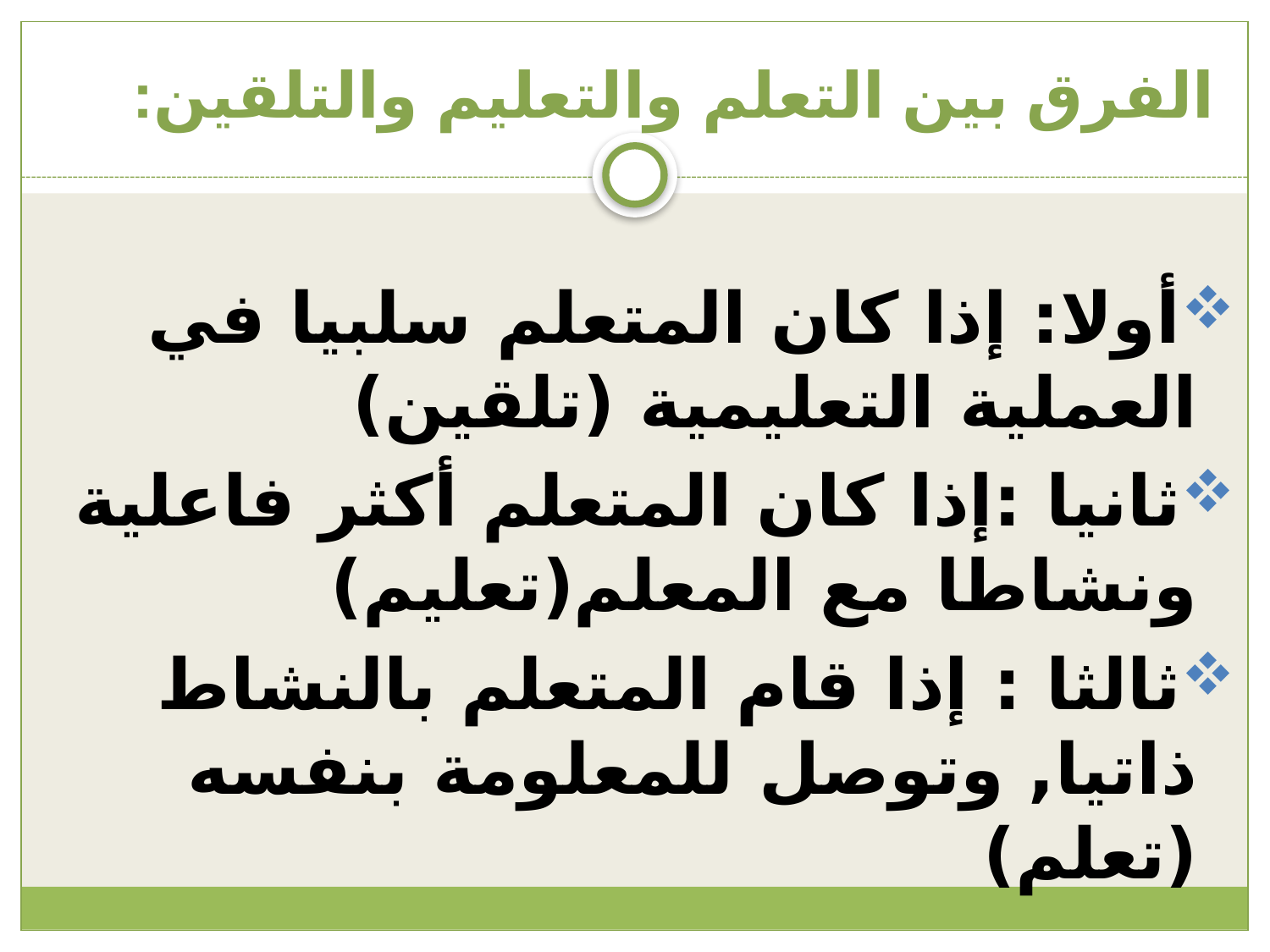

# الفرق بين التعلم والتعليم والتلقين:
أولا: إذا كان المتعلم سلبيا في العملية التعليمية (تلقين)
ثانيا :إذا كان المتعلم أكثر فاعلية ونشاطا مع المعلم(تعليم)
ثالثا : إذا قام المتعلم بالنشاط ذاتيا, وتوصل للمعلومة بنفسه (تعلم)